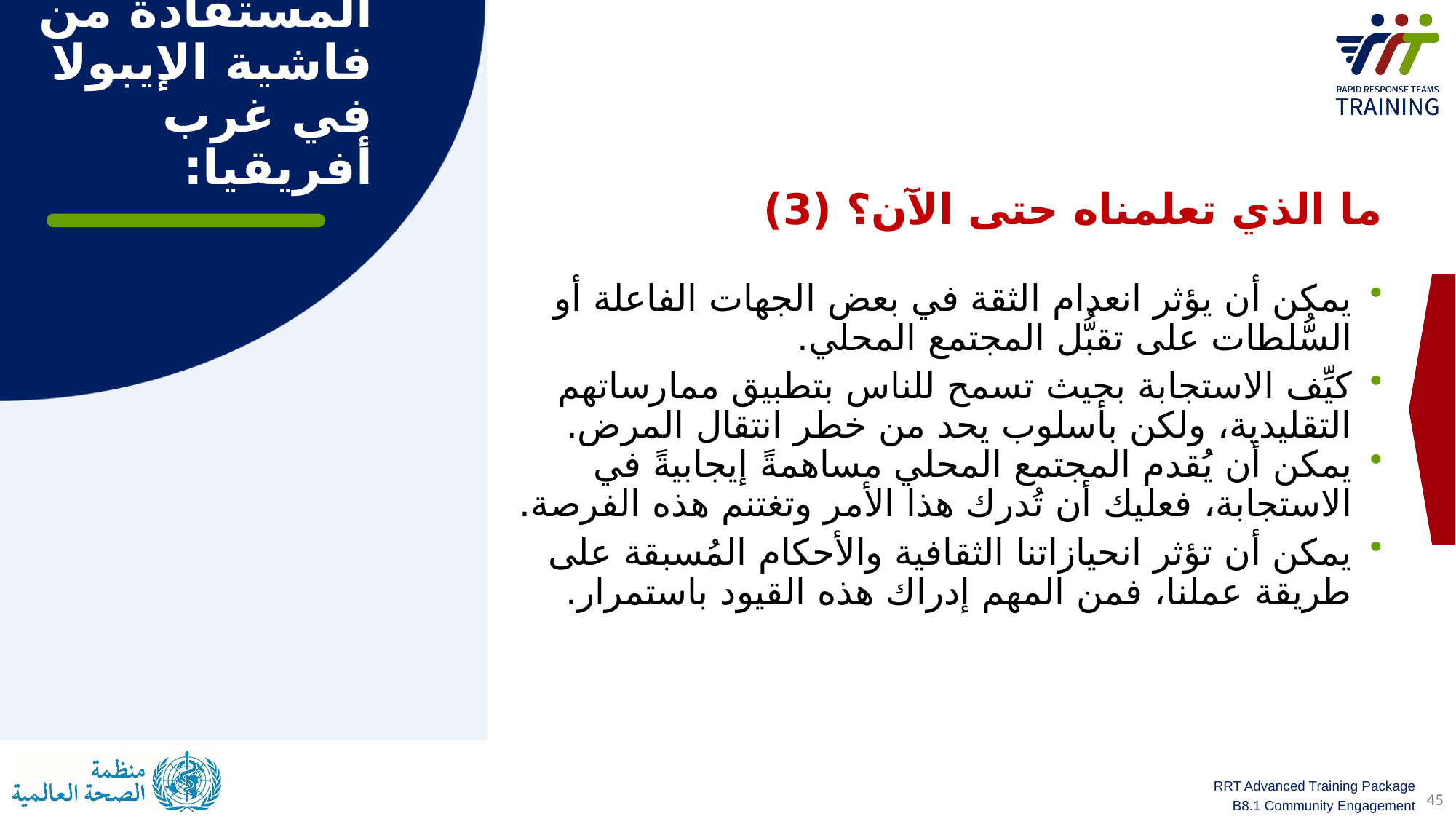

الدروس المستفادة من فاشية الإيبولا في غرب أفريقيا:
ما الذي تعلمناه حتى الآن؟ (3)

يمكن أن يؤثر انعدام الثقة في بعض الجهات الفاعلة أو السُّلطات على تقبُّل المجتمع المحلي.
كيِّف الاستجابة بحيث تسمح للناس بتطبيق ممارساتهم التقليدية، ولكن بأسلوب يحد من خطر انتقال المرض.
يمكن أن يُقدم المجتمع المحلي مساهمةً إيجابيةً في الاستجابة، فعليك أن تُدرك هذا الأمر وتغتنم هذه الفرصة.
يمكن أن تؤثر انحيازاتنا الثقافية والأحكام المُسبقة على طريقة عملنا، فمن المهم إدراك هذه القيود باستمرار.